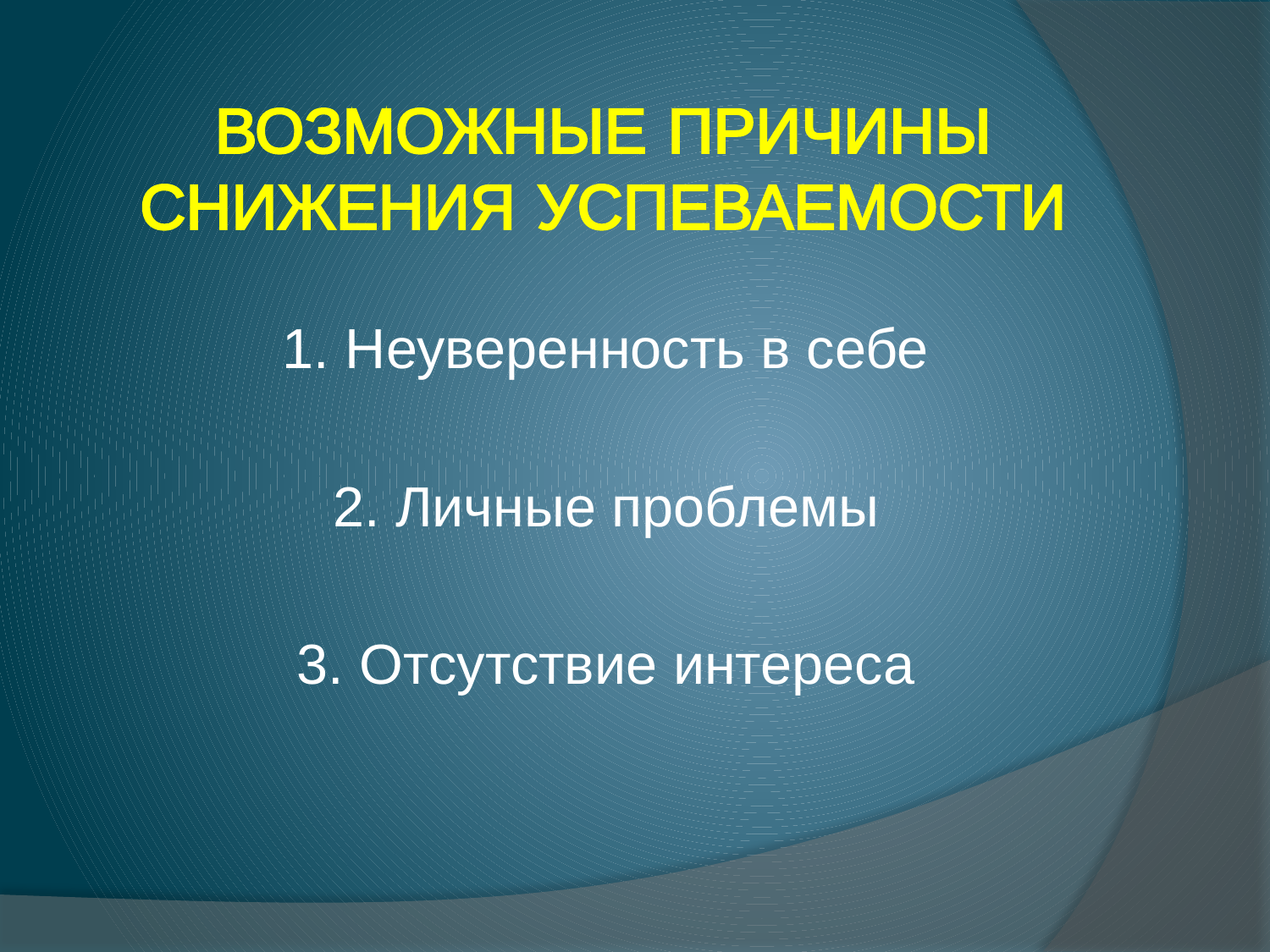

# ВОЗМОЖНЫЕ ПРИЧИНЫ СНИЖЕНИЯ УСПЕВАЕМОСТИ
1. Неуверенность в себе

2. Личные проблемы

3. Отсутствие интереса